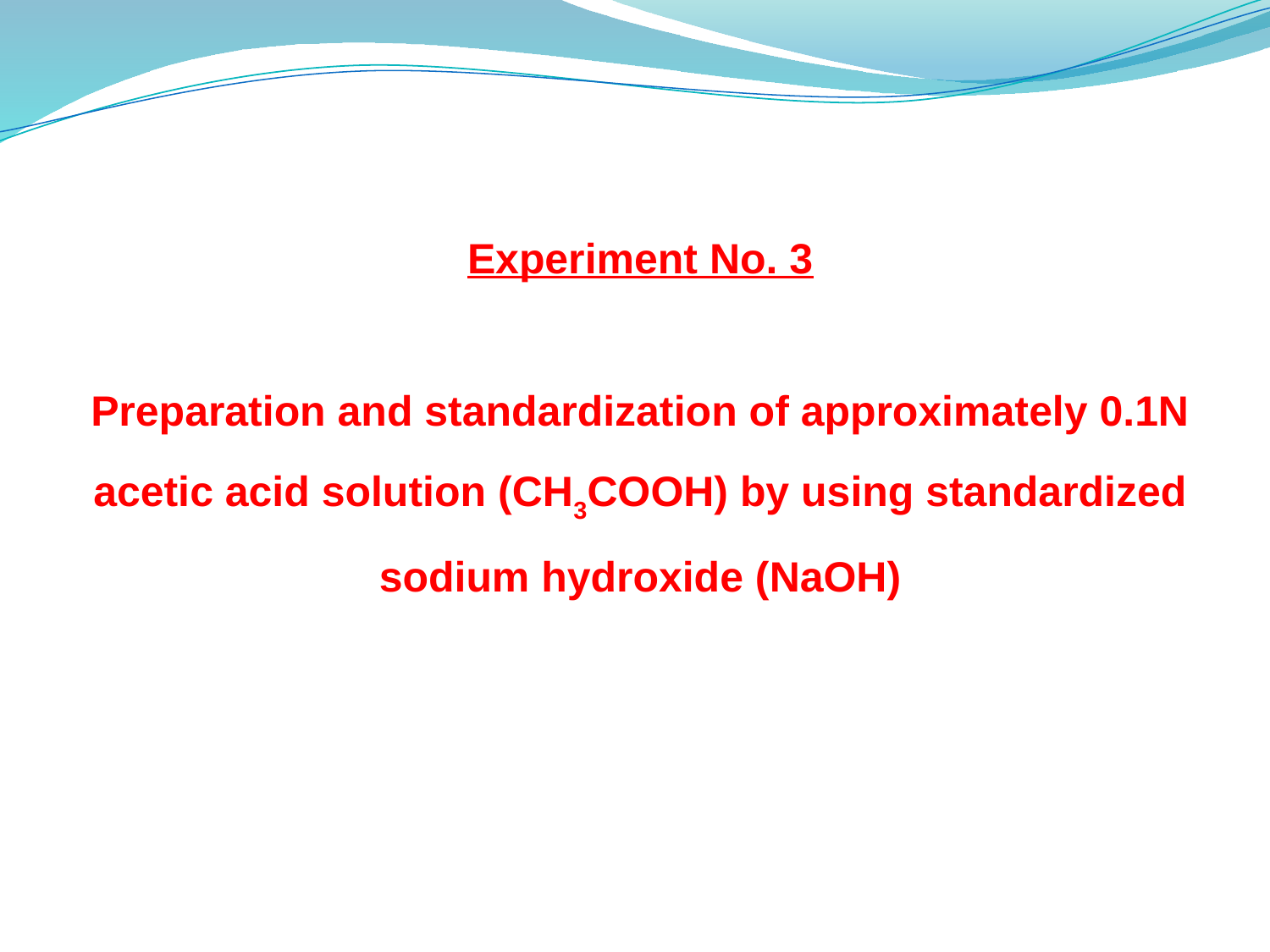

Experiment No. 3

Preparation and standardization of approximately 0.1N acetic acid solution (CH3COOH) by using standardized sodium hydroxide (NaOH)